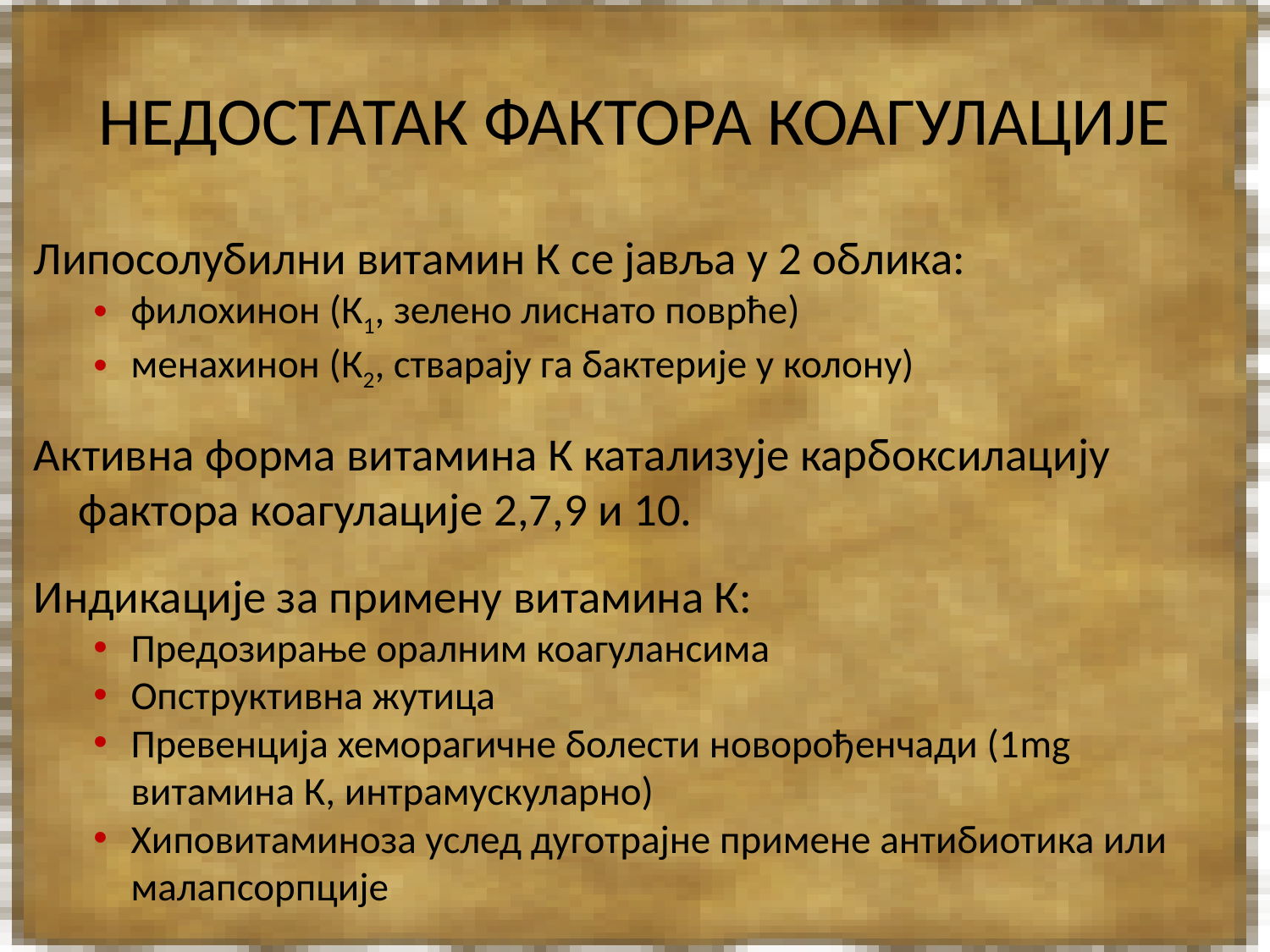

# НЕДОСТАТАК ФАКТОРА КОАГУЛАЦИЈЕ

Липосолубилни витамин К се јавља у 2 облика:
филохинон (К1, зелено лиснато поврће)
менахинон (К2, стварају га бактерије у колону)

Активна форма витамина К катализује карбоксилацију фактора коагулације 2,7,9 и 10.

Индикације за примену витамина К:
Предозирање оралним коагулансима
Опструктивна жутица
Превенција хеморагичне болести новорођенчади (1mg витамина К, интрамускуларно)
Хиповитаминоза услед дуготрајне примене антибиотика или малапсорпције